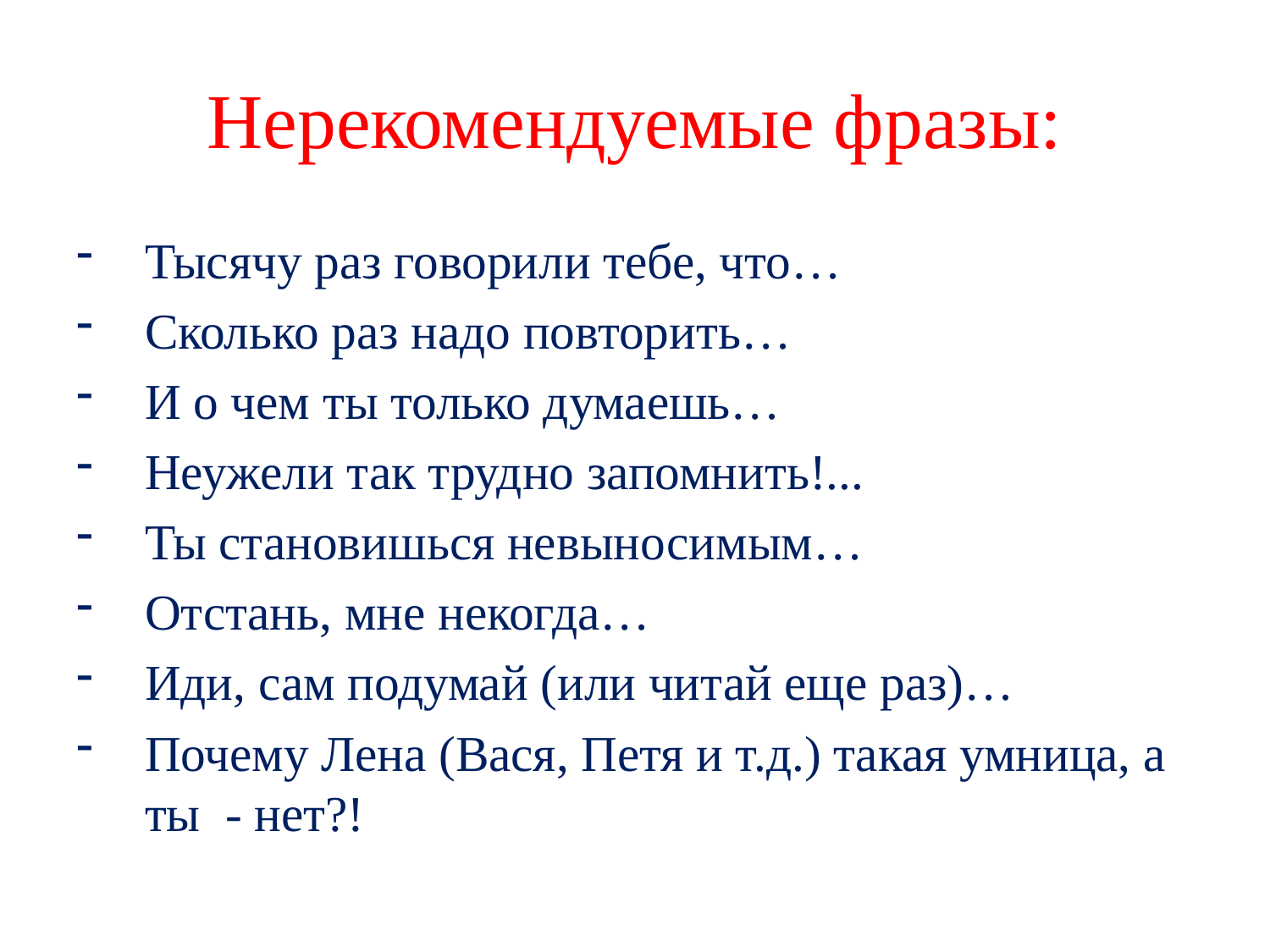

# Нерекомендуемые фразы:
Тысячу раз говорили тебе, что…
Сколько раз надо повторить…
И о чем ты только думаешь…
Неужели так трудно запомнить!...
Ты становишься невыносимым…
Отстань, мне некогда…
Иди, сам подумай (или читай еще раз)…
Почему Лена (Вася, Петя и т.д.) такая умница, а ты  - нет?!